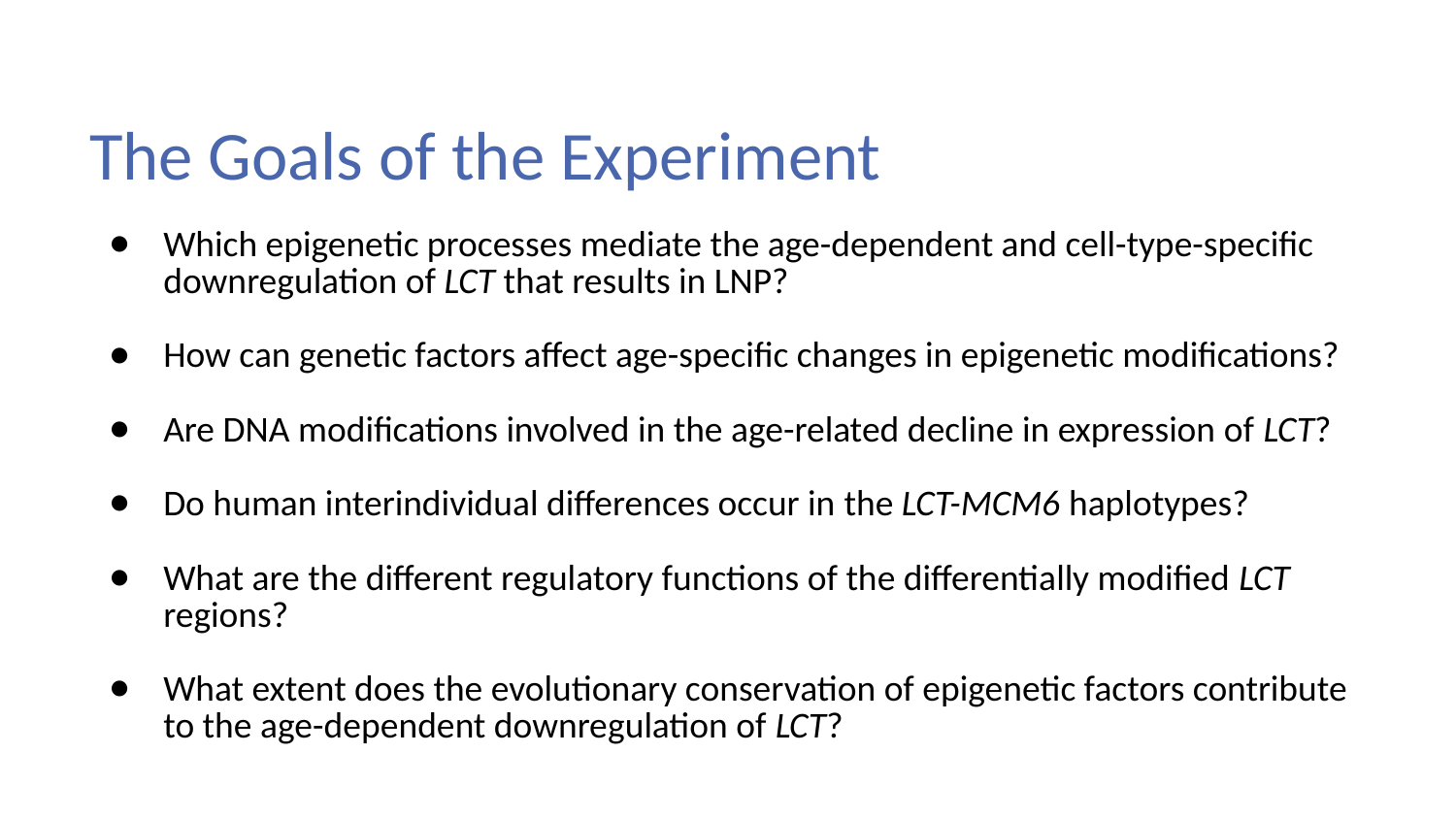

# The Goals of the Experiment
Which epigenetic processes mediate the age-dependent and cell-type-specific downregulation of LCT that results in LNP?

How can genetic factors affect age-specific changes in epigenetic modifications?

Are DNA modifications involved in the age-related decline in expression of LCT?

Do human interindividual differences occur in the LCT-MCM6 haplotypes?

What are the different regulatory functions of the differentially modified LCT regions?

What extent does the evolutionary conservation of epigenetic factors contribute to the age-dependent downregulation of LCT?